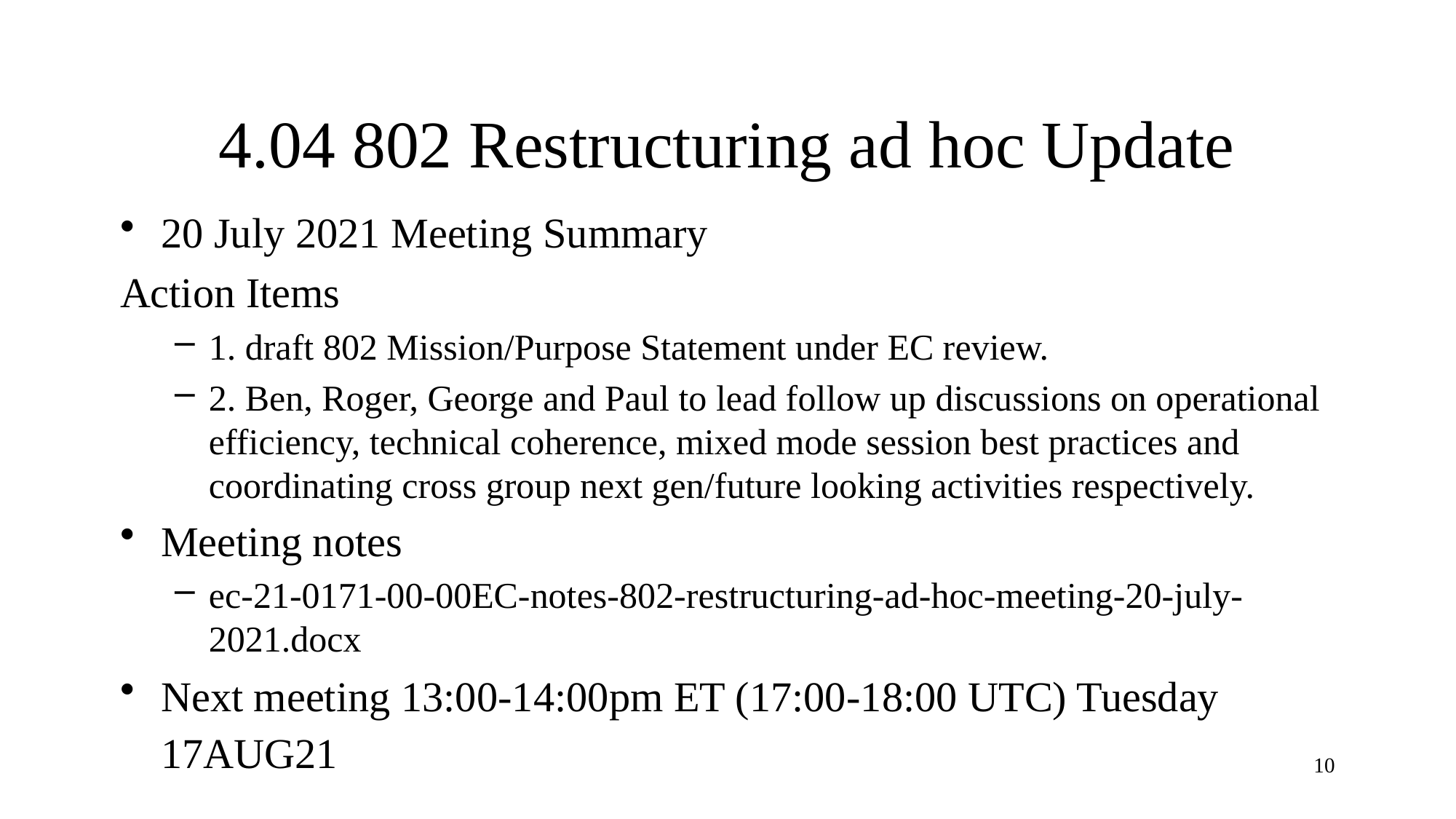

# 4.04 802 Restructuring ad hoc Update
20 July 2021 Meeting Summary
Action Items
1. draft 802 Mission/Purpose Statement under EC review.
2. Ben, Roger, George and Paul to lead follow up discussions on operational efficiency, technical coherence, mixed mode session best practices and coordinating cross group next gen/future looking activities respectively.
Meeting notes
ec-21-0171-00-00EC-notes-802-restructuring-ad-hoc-meeting-20-july-2021.docx
Next meeting 13:00-14:00pm ET (17:00-18:00 UTC) Tuesday 17AUG21
10